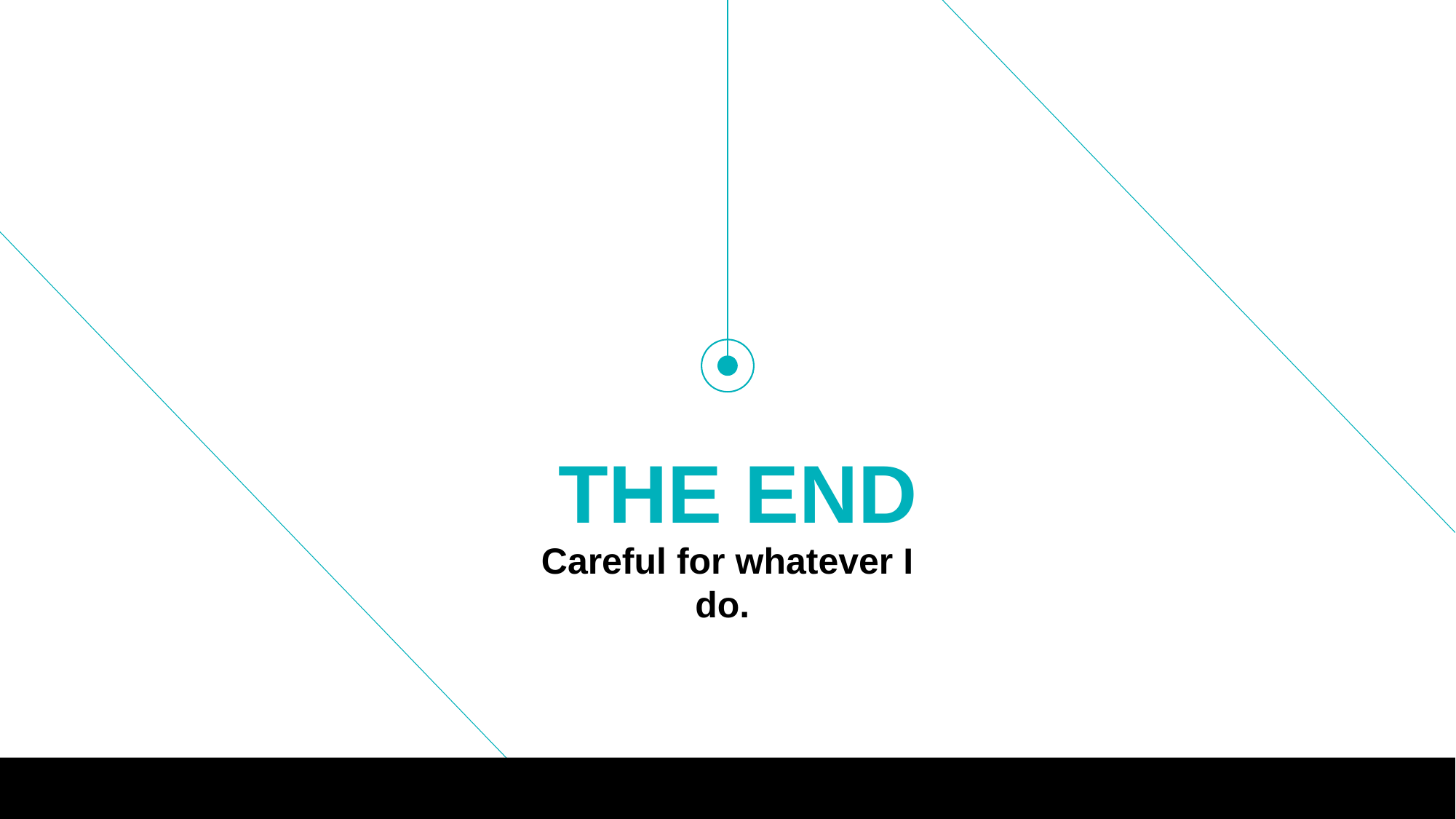

THE END
Careful for whatever I do.